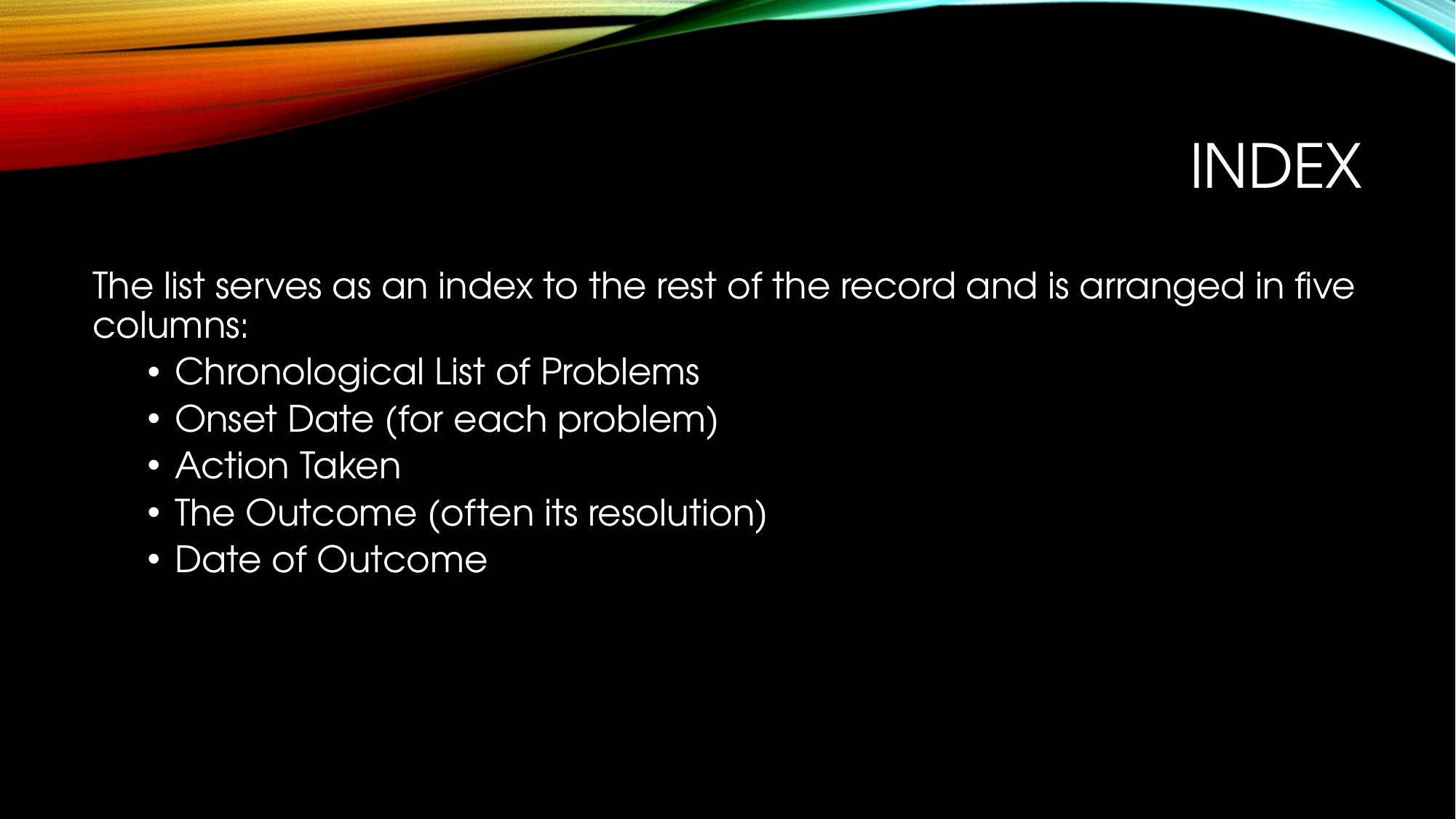

# Index
The list serves as an index to the rest of the record and is arranged in five columns:
Chronological List of Problems
Onset Date (for each problem)
Action Taken
The Outcome (often its resolution)
Date of Outcome